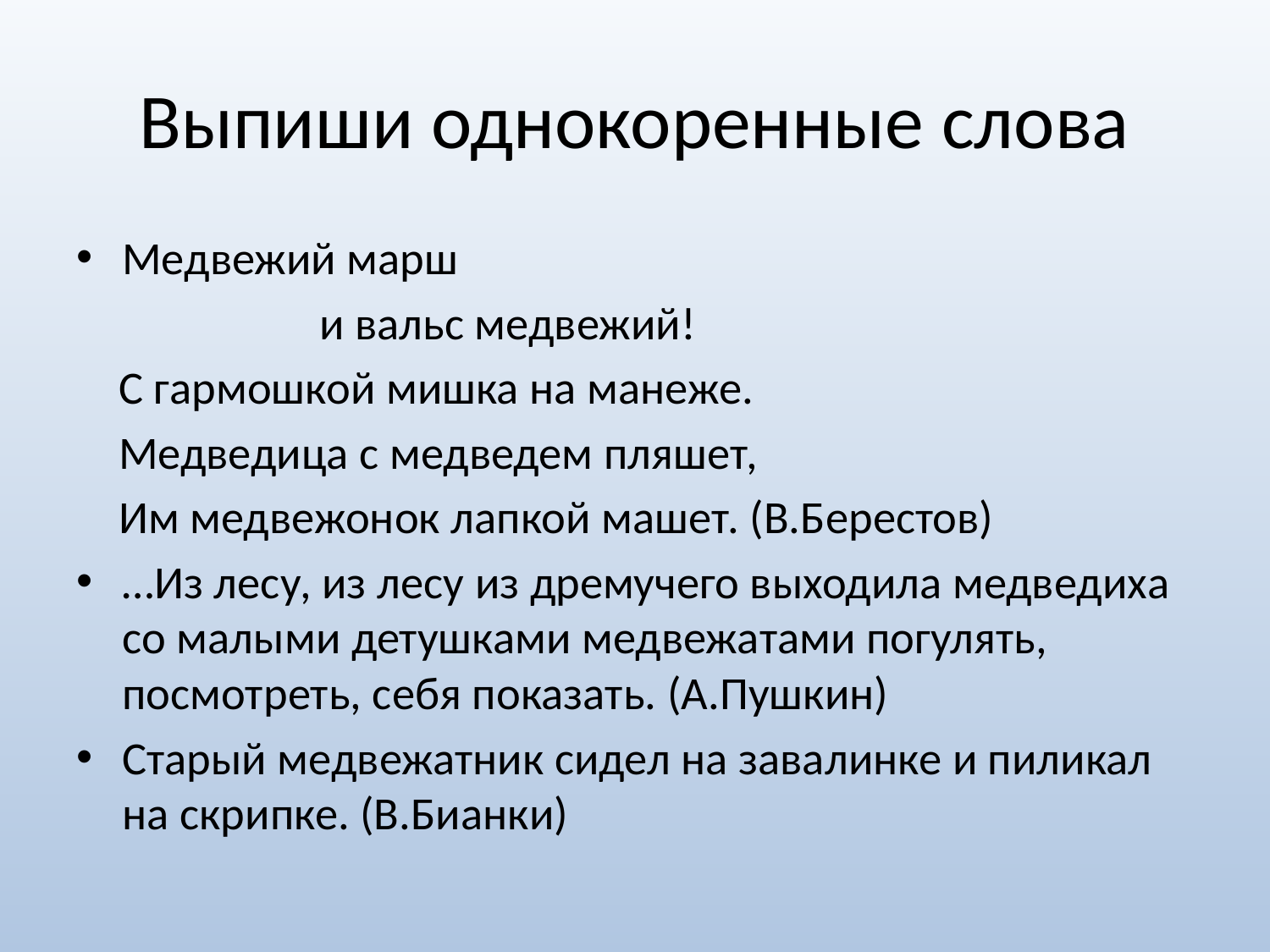

# Выпиши однокоренные слова
Медвежий марш
                       и вальс медвежий!
    С гармошкой мишка на манеже.
    Медведица с медведем пляшет,
    Им медвежонок лапкой машет. (В.Берестов)
…Из лесу, из лесу из дремучего выходила медведиха со малыми детушками медвежатами погулять, посмотреть, себя показать. (А.Пушкин)
Старый медвежатник сидел на завалинке и пиликал на скрипке. (В.Бианки)